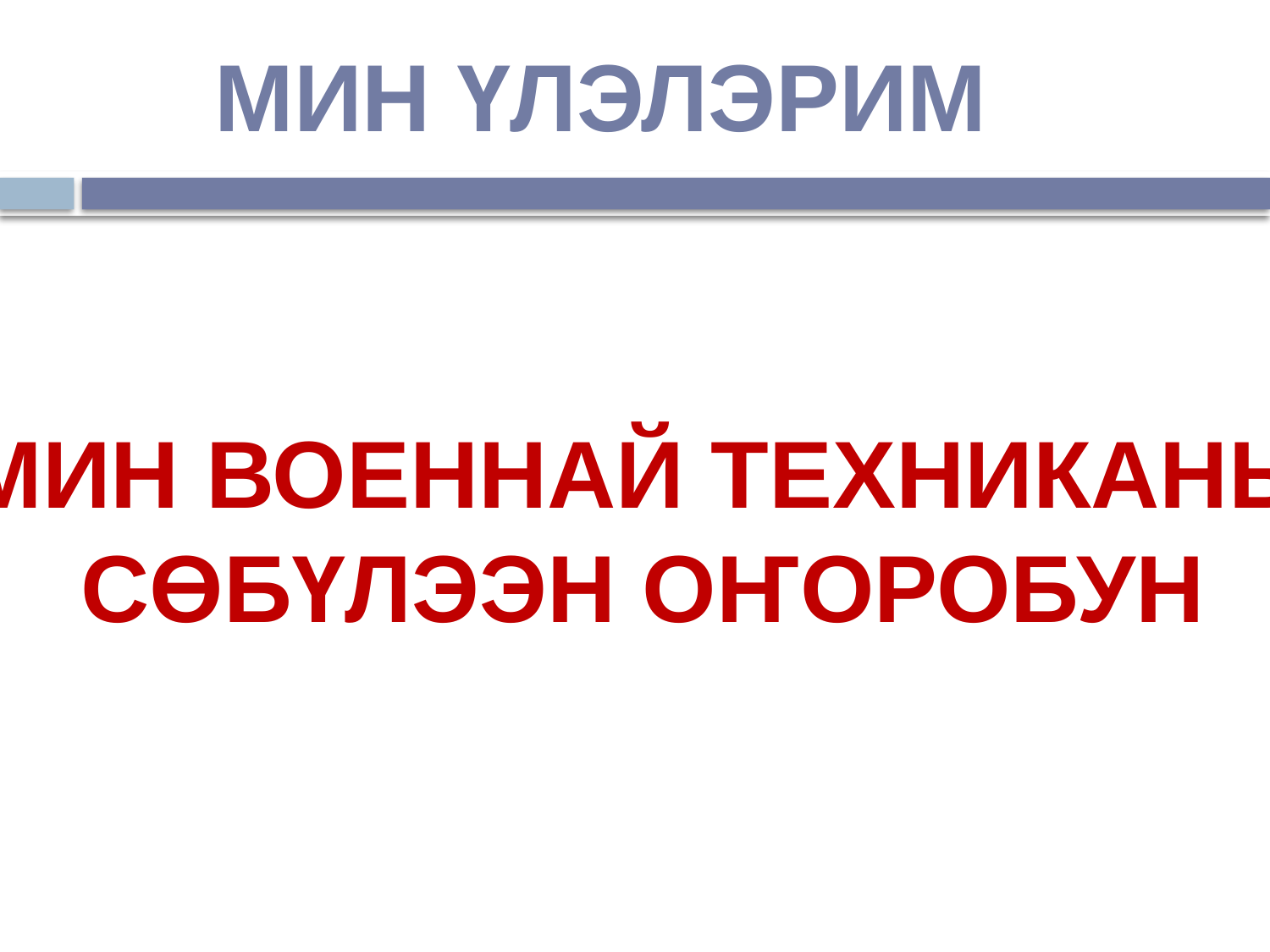

Мин Үлэлэрим
Мин военнай техниканы
 сөбүлээн оҥоробун